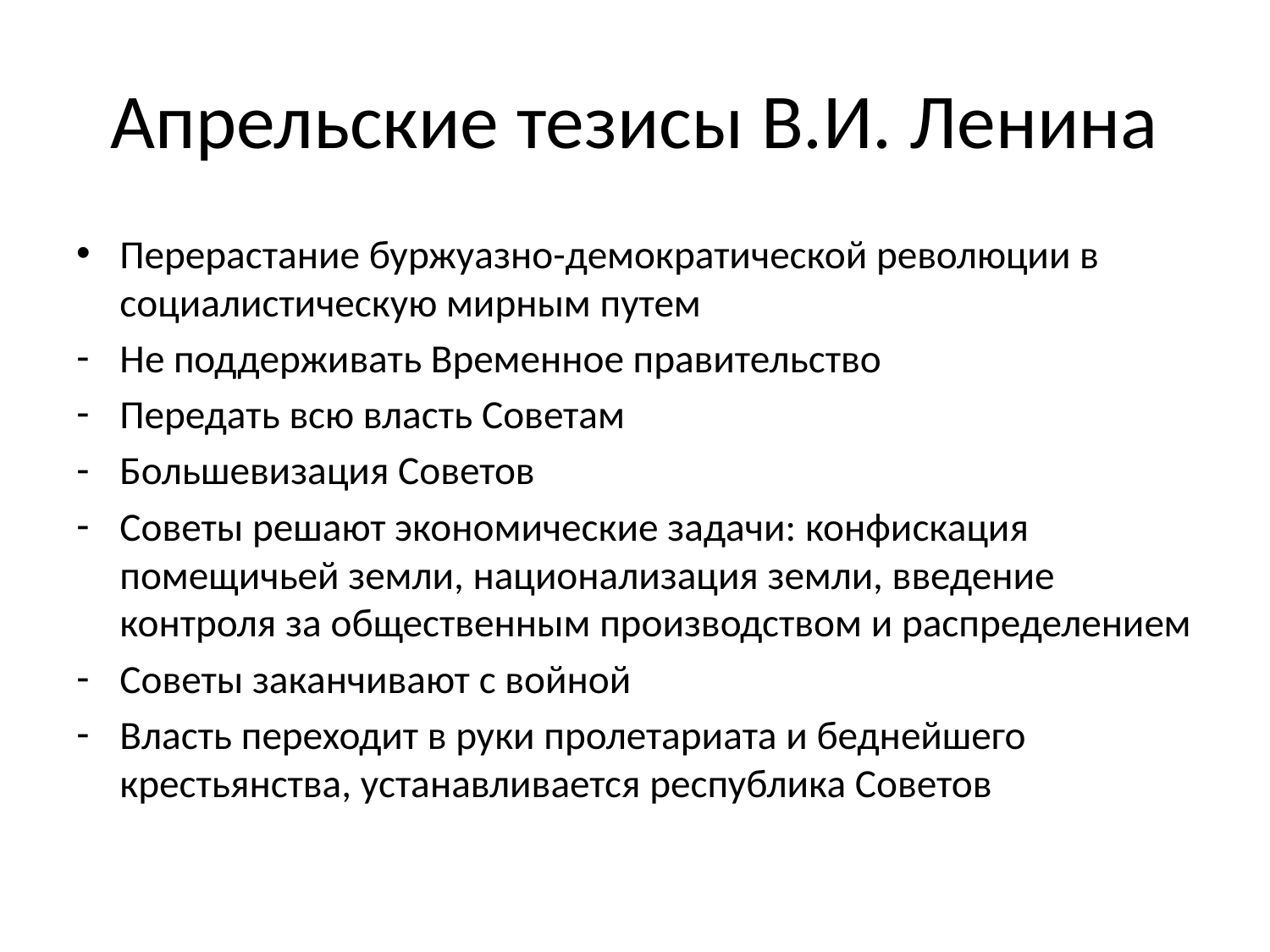

# Апрельские тезисы В.И. Ленина
Перерастание буржуазно-демократической революции в социалистическую мирным путем
Не поддерживать Временное правительство
Передать всю власть Советам
Большевизация Советов
Советы решают экономические задачи: конфискация помещичьей земли, национализация земли, введение контроля за общественным производством и распределением
Советы заканчивают с войной
Власть переходит в руки пролетариата и беднейшего крестьянства, устанавливается республика Советов